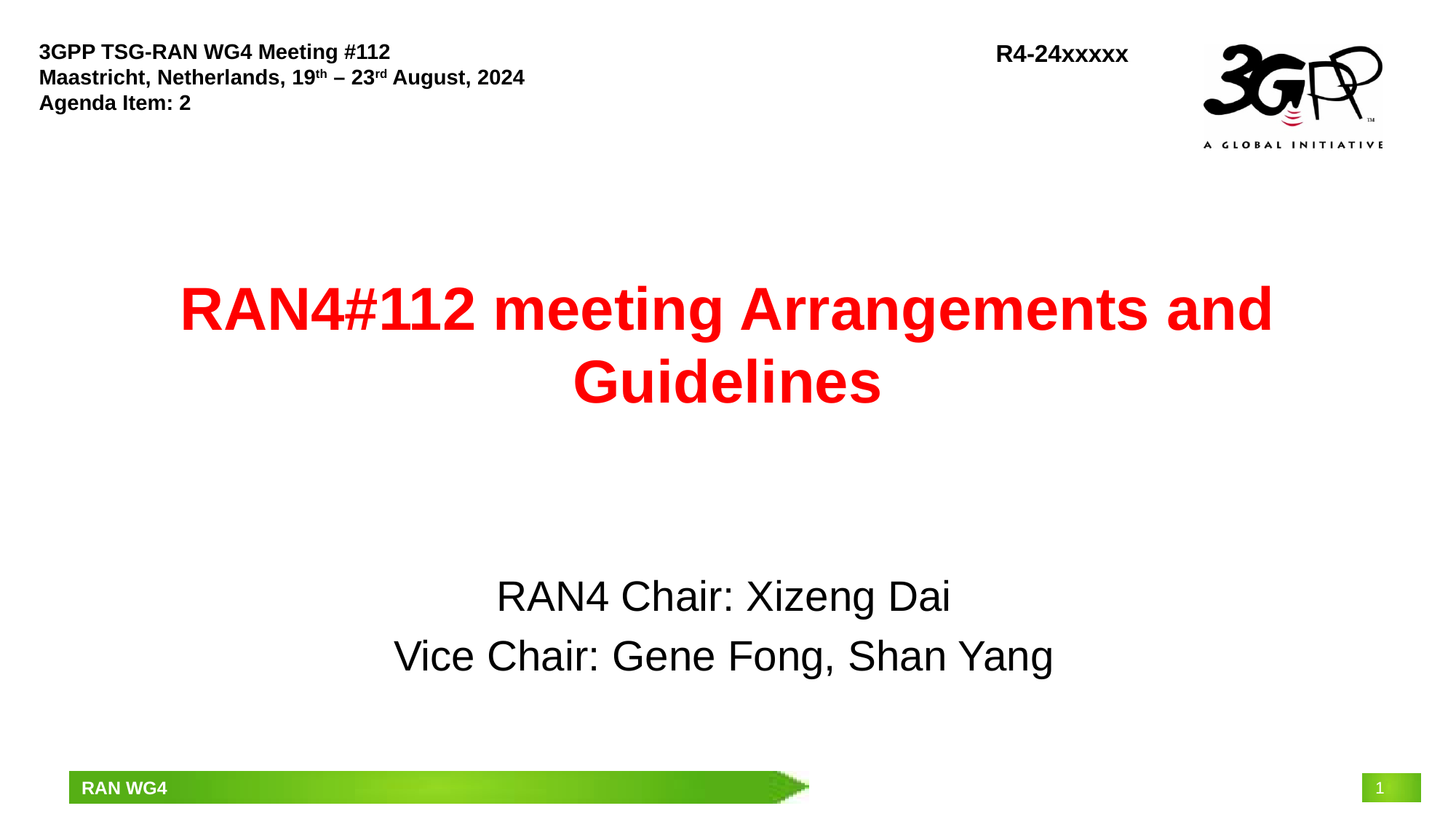

3GPP TSG-RAN WG4 Meeting #112
Maastricht, Netherlands, 19th – 23rd August, 2024
Agenda Item: 2
R4-24xxxxx
# RAN4#112 meeting Arrangements and Guidelines
RAN4 Chair: Xizeng Dai
Vice Chair: Gene Fong, Shan Yang